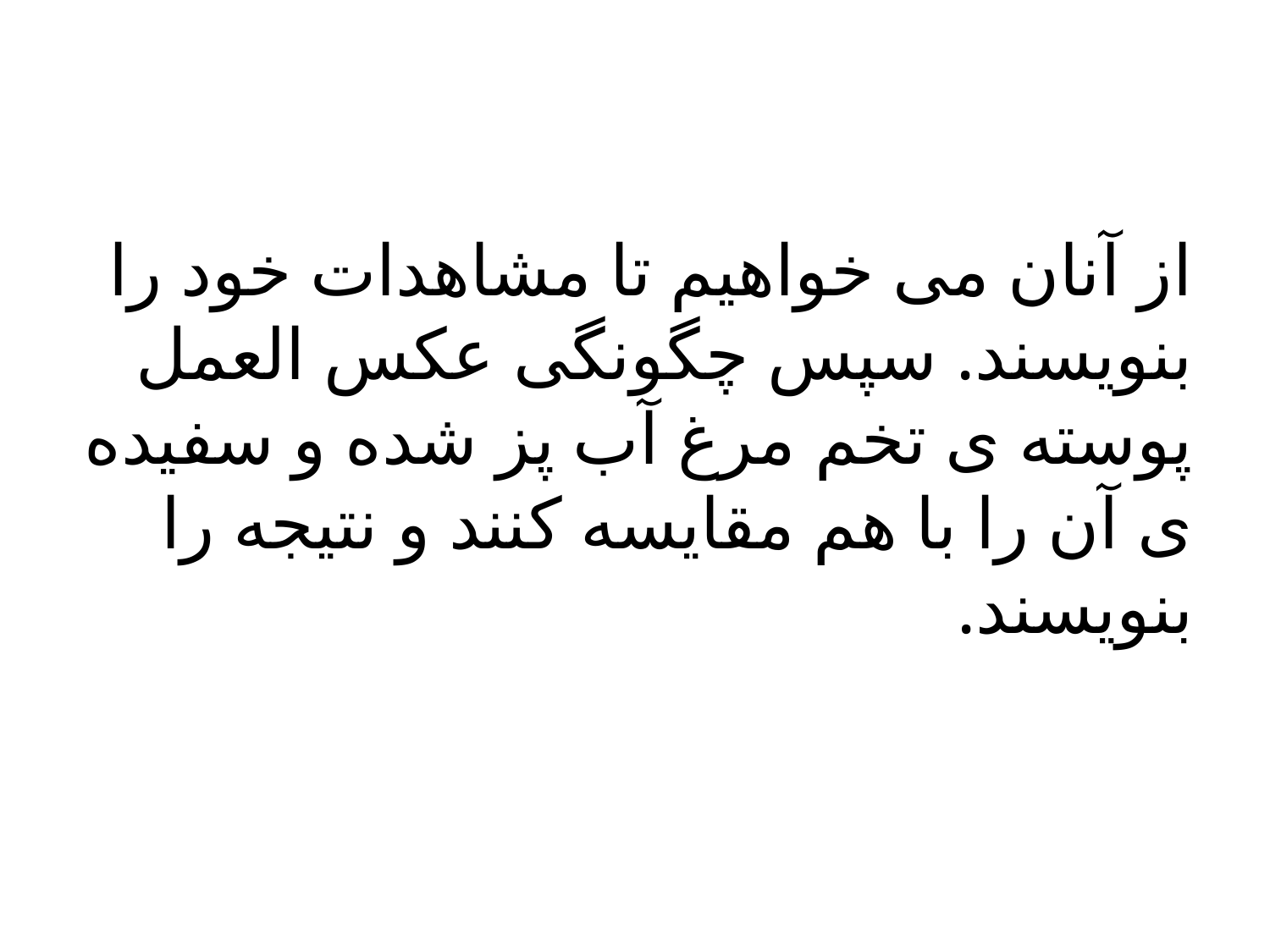

از آنان می خواهیم تا مشاهدات خود را بنویسند. سپس چگونگی عکس العمل پوسته ی تخم مرغ آب پز شده و سفیده ی آن را با هم مقایسه کنند و نتیجه را بنویسند.